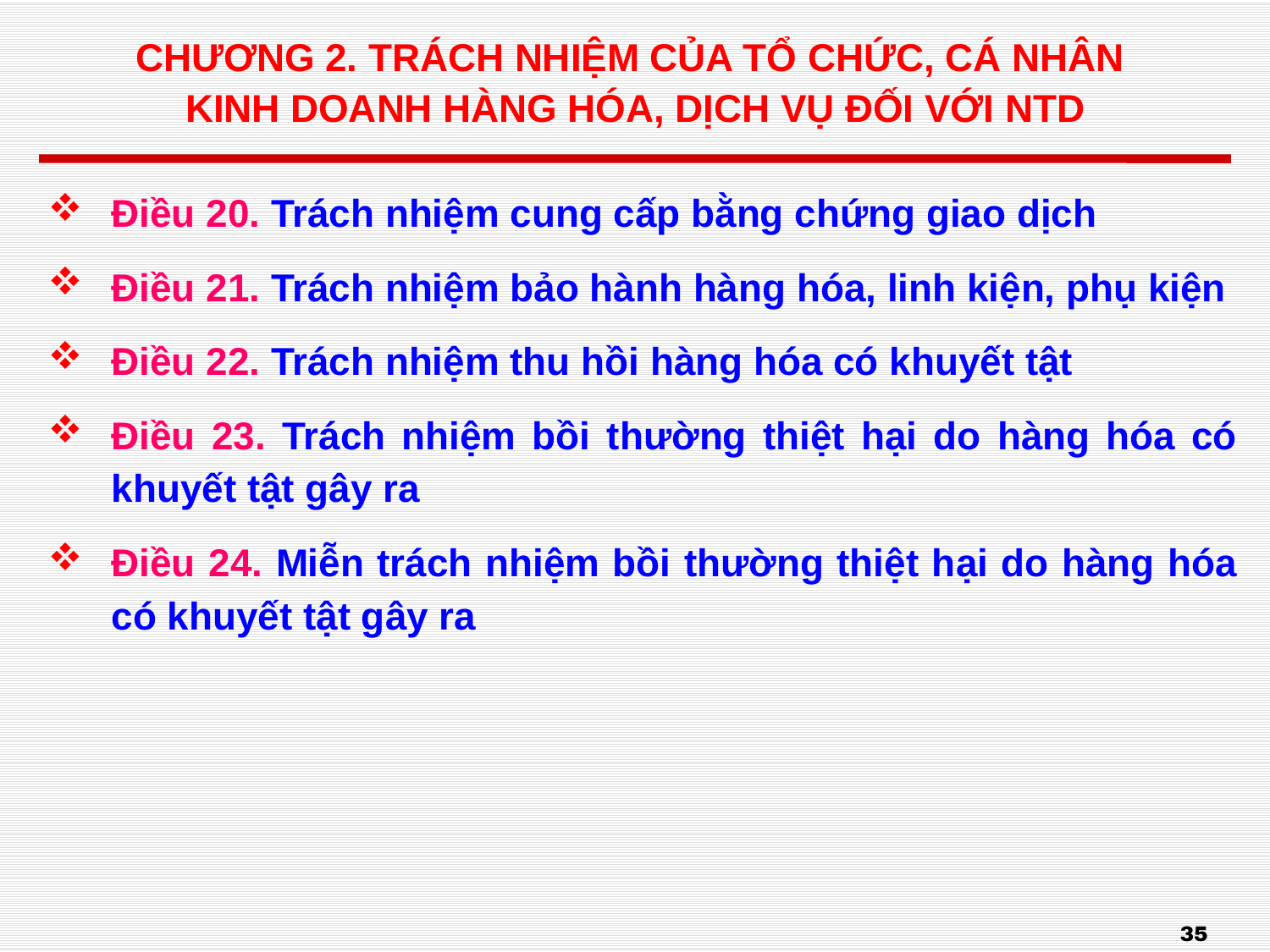

# CHƯƠNG 2. TRÁCH NHIỆM CỦA TỔ CHỨC, CÁ NHÂN KINH DOANH HÀNG HÓA, DỊCH VỤ ĐỐI VỚI NTD
Điều 20. Trách nhiệm cung cấp bằng chứng giao dịch
Điều 21. Trách nhiệm bảo hành hàng hóa, linh kiện, phụ kiện
Điều 22. Trách nhiệm thu hồi hàng hóa có khuyết tật
Điều 23. Trách nhiệm bồi thường thiệt hại do hàng hóa có khuyết tật gây ra
Điều 24. Miễn trách nhiệm bồi thường thiệt hại do hàng hóa có khuyết tật gây ra